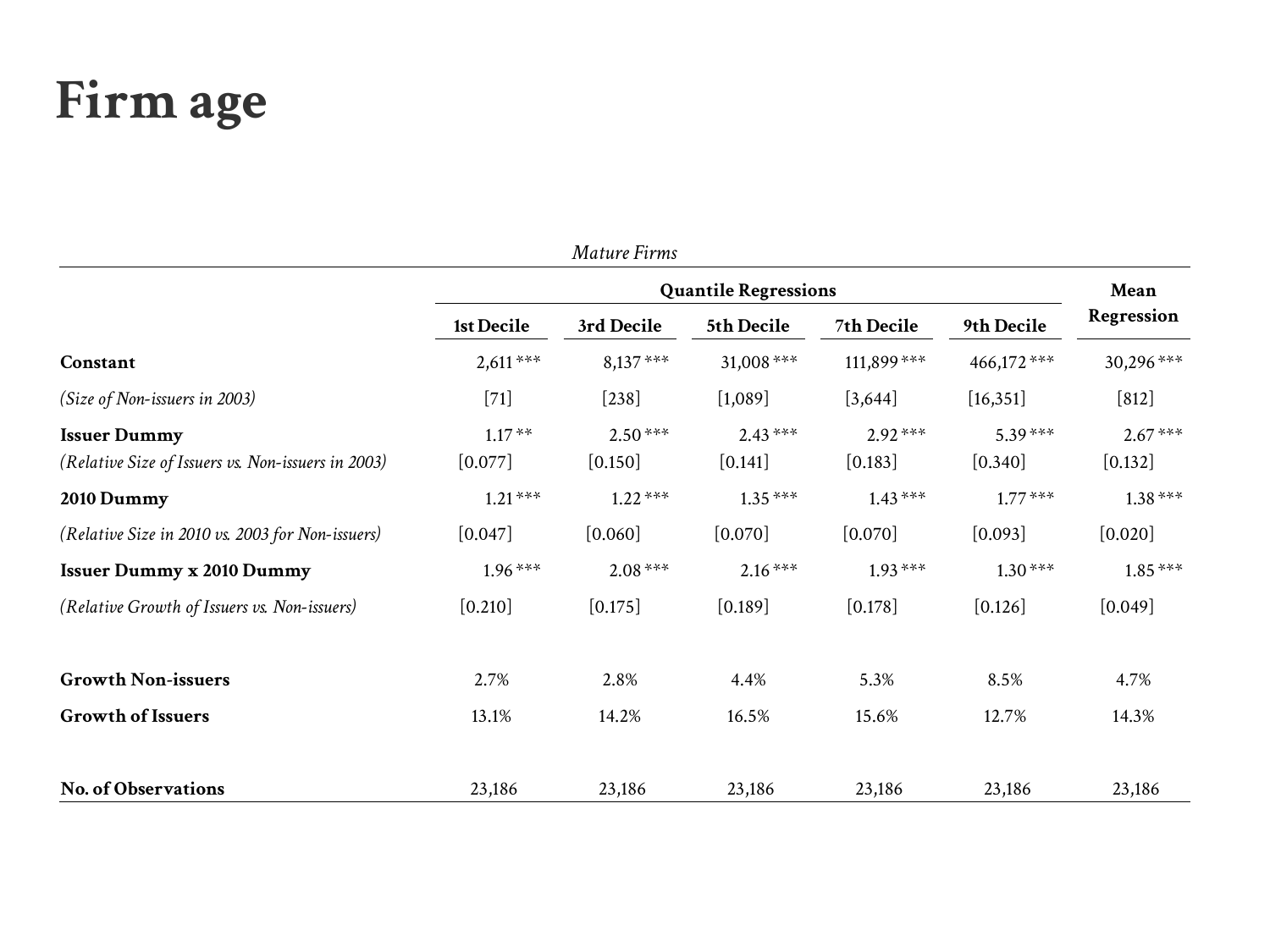

Firm age
| Mature Firms |  |  |  |  |  |  |  |  |  |  |  |  |  |  |  |  |  |  |
| --- | --- | --- | --- | --- | --- | --- | --- | --- | --- | --- | --- | --- | --- | --- | --- | --- | --- | --- |
|  |  | Quantile Regressions |  |  |  |  |  |  |  |  |  |  |  |  |  |  | Mean Regression |  |
|  |  | 1st Decile |  |  | 3rd Decile |  |  | 5th Decile |  |  | 7th Decile |  |  | 9th Decile |  |  |  |  |
| Constant |  | 2,611 | \*\*\* |  | 8,137 | \*\*\* |  | 31,008 | \*\*\* |  | 111,899 | \*\*\* |  | 466,172 | \*\*\* |  | 30,296 | \*\*\* |
| (Size of Non-issuers in 2003) |  | [71] |  |  | [238] |  |  | [1,089] |  |  | [3,644] |  |  | [16,351] |  |  | [812] |  |
| Issuer Dummy |  | 1.17 | \*\* |  | 2.50 | \*\*\* |  | 2.43 | \*\*\* |  | 2.92 | \*\*\* |  | 5.39 | \*\*\* |  | 2.67 | \*\*\* |
| (Relative Size of Issuers vs. Non-issuers in 2003) |  | [0.077] |  |  | [0.150] |  |  | [0.141] |  |  | [0.183] |  |  | [0.340] |  |  | [0.132] |  |
| 2010 Dummy |  | 1.21 | \*\*\* |  | 1.22 | \*\*\* |  | 1.35 | \*\*\* |  | 1.43 | \*\*\* |  | 1.77 | \*\*\* |  | 1.38 | \*\*\* |
| (Relative Size in 2010 vs. 2003 for Non-issuers) |  | [0.047] |  |  | [0.060] |  |  | [0.070] |  |  | [0.070] |  |  | [0.093] |  |  | [0.020] |  |
| Issuer Dummy x 2010 Dummy |  | 1.96 | \*\*\* |  | 2.08 | \*\*\* |  | 2.16 | \*\*\* |  | 1.93 | \*\*\* |  | 1.30 | \*\*\* |  | 1.85 | \*\*\* |
| (Relative Growth of Issuers vs. Non-issuers) |  | [0.210] |  |  | [0.175] |  |  | [0.189] |  |  | [0.178] |  |  | [0.126] |  |  | [0.049] |  |
|  |  |  |  |  |  |  |  |  |  |  |  |  |  |  |  |  |  |  |
| Growth Non-issuers |  | 2.7% |  |  | 2.8% |  |  | 4.4% |  |  | 5.3% |  |  | 8.5% |  |  | 4.7% |  |
| Growth of Issuers |  | 13.1% |  |  | 14.2% |  |  | 16.5% |  |  | 15.6% |  |  | 12.7% |  |  | 14.3% |  |
|  |  |  |  |  |  |  |  |  |  |  |  |  |  |  |  |  |  |  |
| No. of Observations |  | 23,186 |  |  | 23,186 |  |  | 23,186 |  |  | 23,186 |  |  | 23,186 |  |  | 23,186 |  |